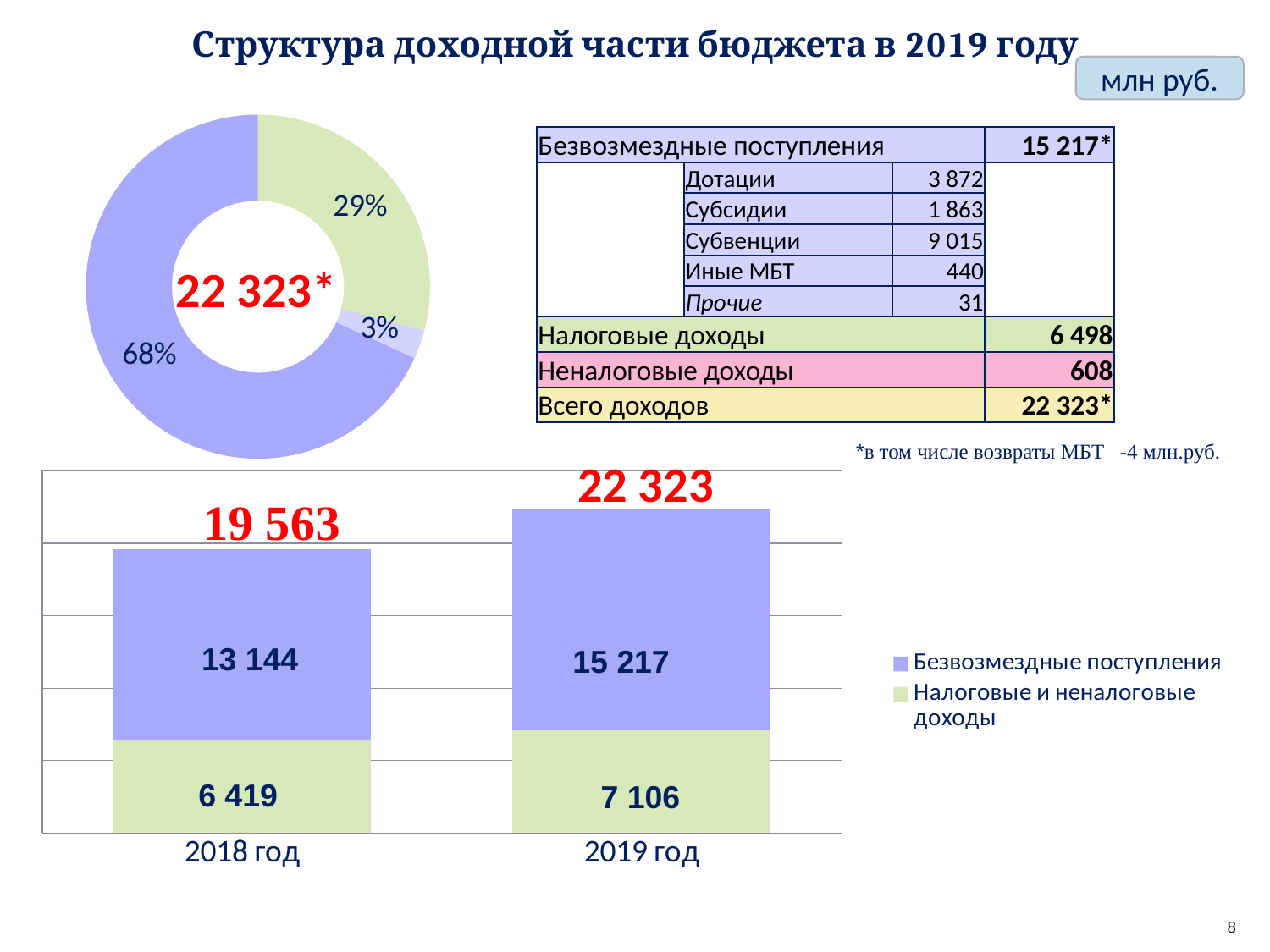

# Структура доходной части бюджета в 2019 году

### Chart

| Category | Столбец1 |
|---|---|
| НАЛОГОВЫЕ ДОХОДЫ | 6498058.46488 |
| НЕНАЛОГОВЫЕ ДОХОДЫ | 608609.34703 |
| БЕЗВОЗМЕЗДНЫЕ ПОСТУПЛЕНИЯ | 15216783.141019993 |
млн руб.
| Безвозмездные поступления |  |  | 15 217\* |
| --- | --- | --- | --- |
|  | Дотации | 3 872 |  |
|  | Субсидии | 1 863 |  |
|  | Субвенции | 9 015 |  |
|  | Иные МБТ | 440 |  |
|  | Прочие | 31 |  |
| Налоговые доходы |  |  | 6 498 |
| Неналоговые доходы |  |  | 608 |
| Всего доходов |  |  | 22 323\* |
22 323*
*в том числе возвраты МБТ   -4 млн.руб.

### Chart

| Category | Налоговые и неналоговые доходы | Безвозмездные поступления |
|---|---|---|
| 2018 год | 6419287.953799999 | 13144125.073359998 |
| 2019 год | 7106667.811910001 | 15216783.141019993 |
13 144
15 217
6 419
7 106
8